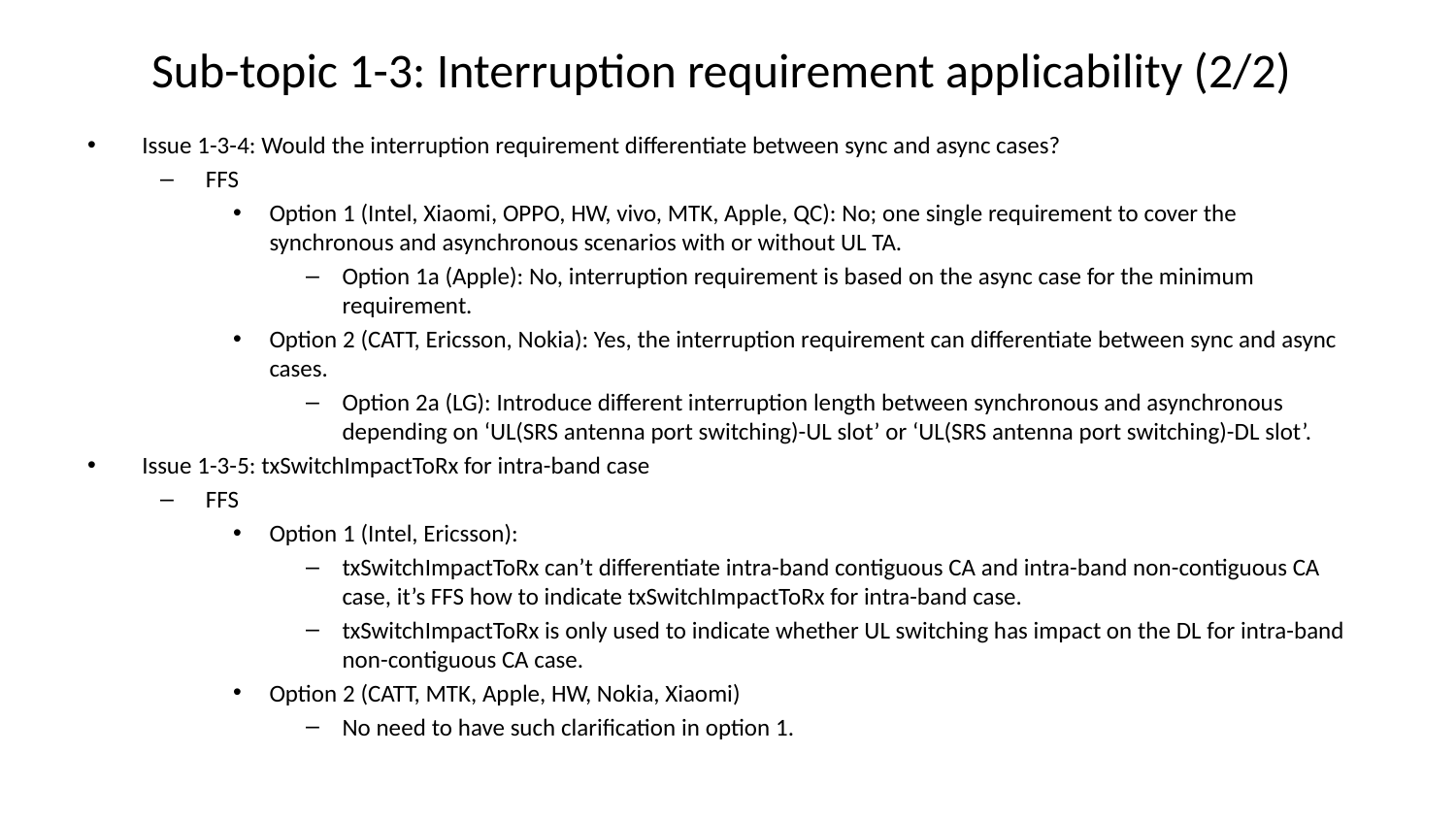

# Sub-topic 1-3: Interruption requirement applicability (2/2)
Issue 1-3-4: Would the interruption requirement differentiate between sync and async cases?
FFS
Option 1 (Intel, Xiaomi, OPPO, HW, vivo, MTK, Apple, QC): No; one single requirement to cover the synchronous and asynchronous scenarios with or without UL TA.
Option 1a (Apple): No, interruption requirement is based on the async case for the minimum requirement.
Option 2 (CATT, Ericsson, Nokia): Yes, the interruption requirement can differentiate between sync and async cases.
Option 2a (LG): Introduce different interruption length between synchronous and asynchronous depending on ‘UL(SRS antenna port switching)-UL slot’ or ‘UL(SRS antenna port switching)-DL slot’.
Issue 1-3-5: txSwitchImpactToRx for intra-band case
FFS
Option 1 (Intel, Ericsson):
txSwitchImpactToRx can’t differentiate intra-band contiguous CA and intra-band non-contiguous CA case, it’s FFS how to indicate txSwitchImpactToRx for intra-band case.
txSwitchImpactToRx is only used to indicate whether UL switching has impact on the DL for intra-band non-contiguous CA case.
Option 2 (CATT, MTK, Apple, HW, Nokia, Xiaomi)
No need to have such clarification in option 1.